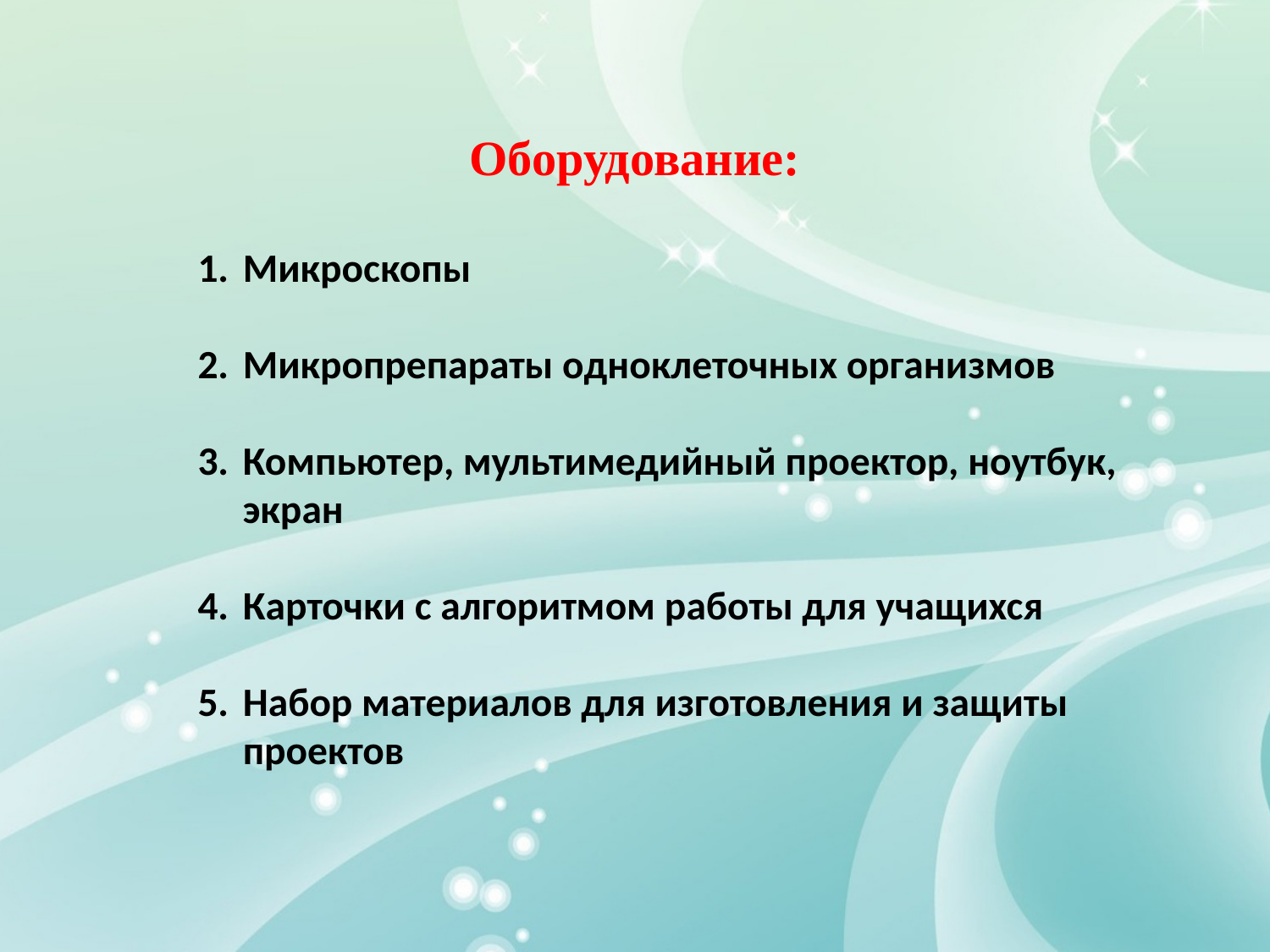

# Оборудование:
Микроскопы

Микропрепараты одноклеточных организмов

Компьютер, мультимедийный проектор, ноутбук, экран

Карточки с алгоритмом работы для учащихся

Набор материалов для изготовления и защиты проектов